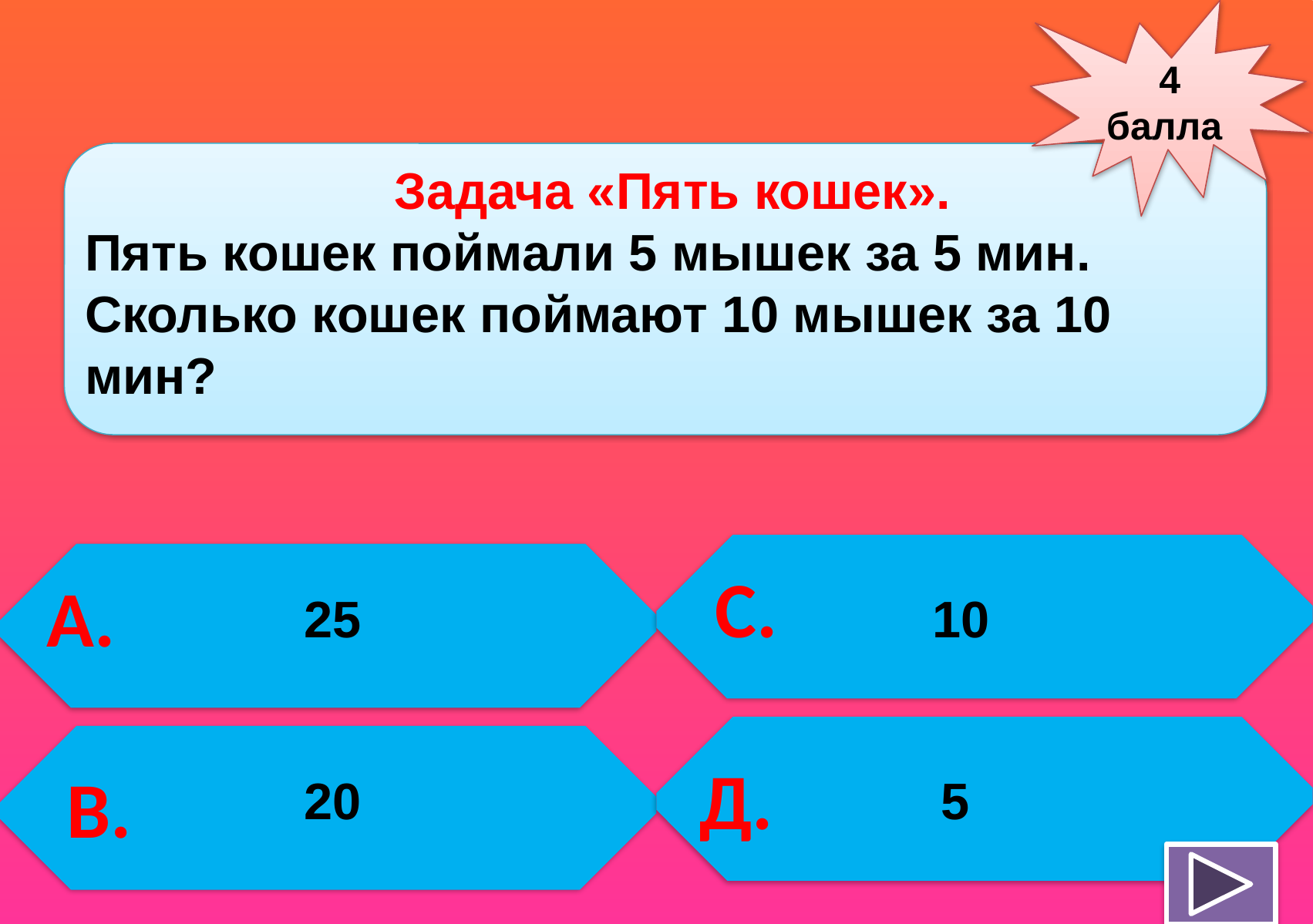

4 балла

 Задача «Пять кошек».
Пять кошек поймали 5 мышек за 5 мин. Сколько кошек поймают 10 мышек за 10 мин?

С.

А.
25
10

Д.
В.
20
5